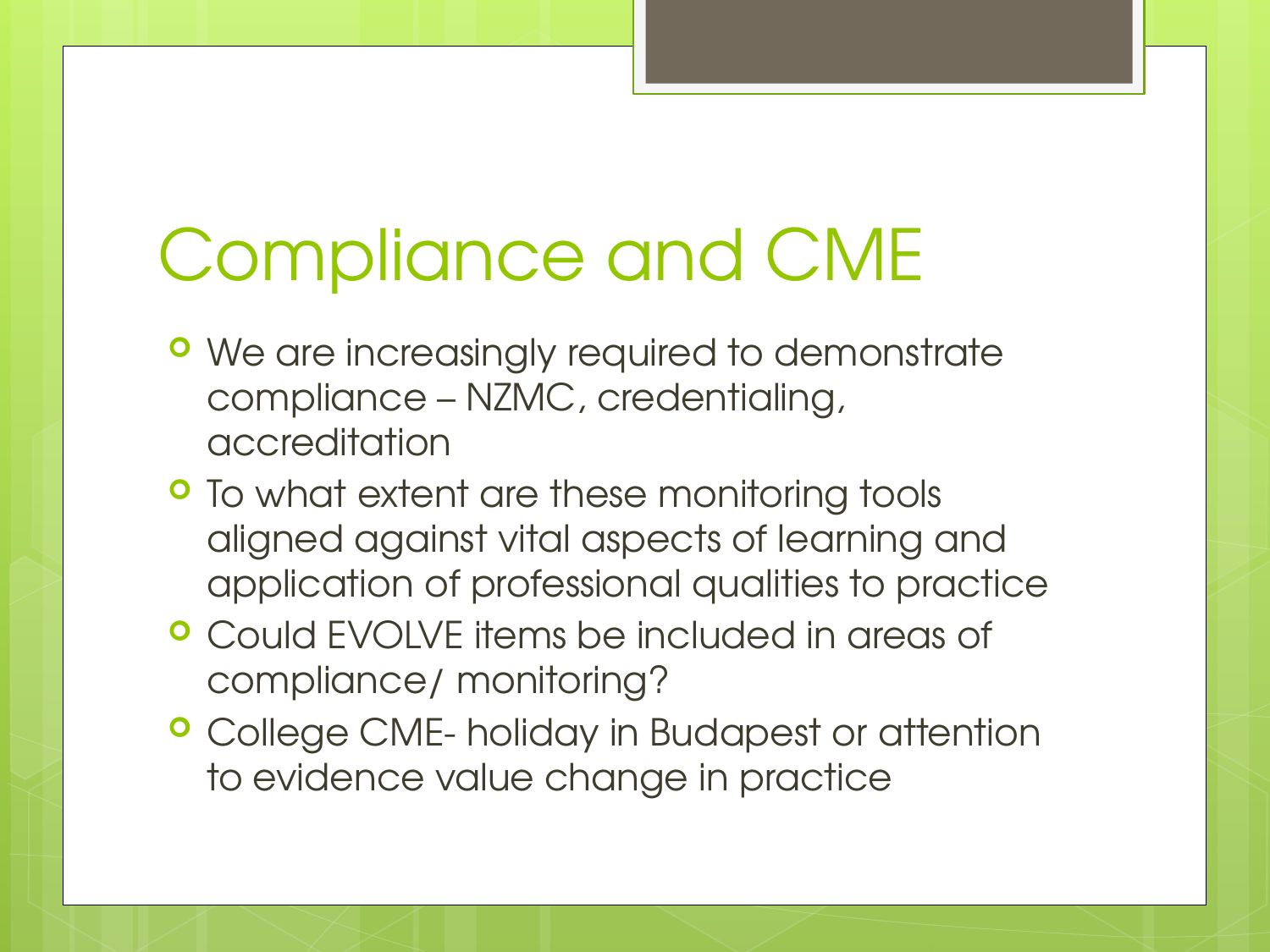

# Compliance and CME
We are increasingly required to demonstrate compliance – NZMC, credentialing, accreditation
To what extent are these monitoring tools aligned against vital aspects of learning and application of professional qualities to practice
Could EVOLVE items be included in areas of compliance/ monitoring?
College CME- holiday in Budapest or attention to evidence value change in practice